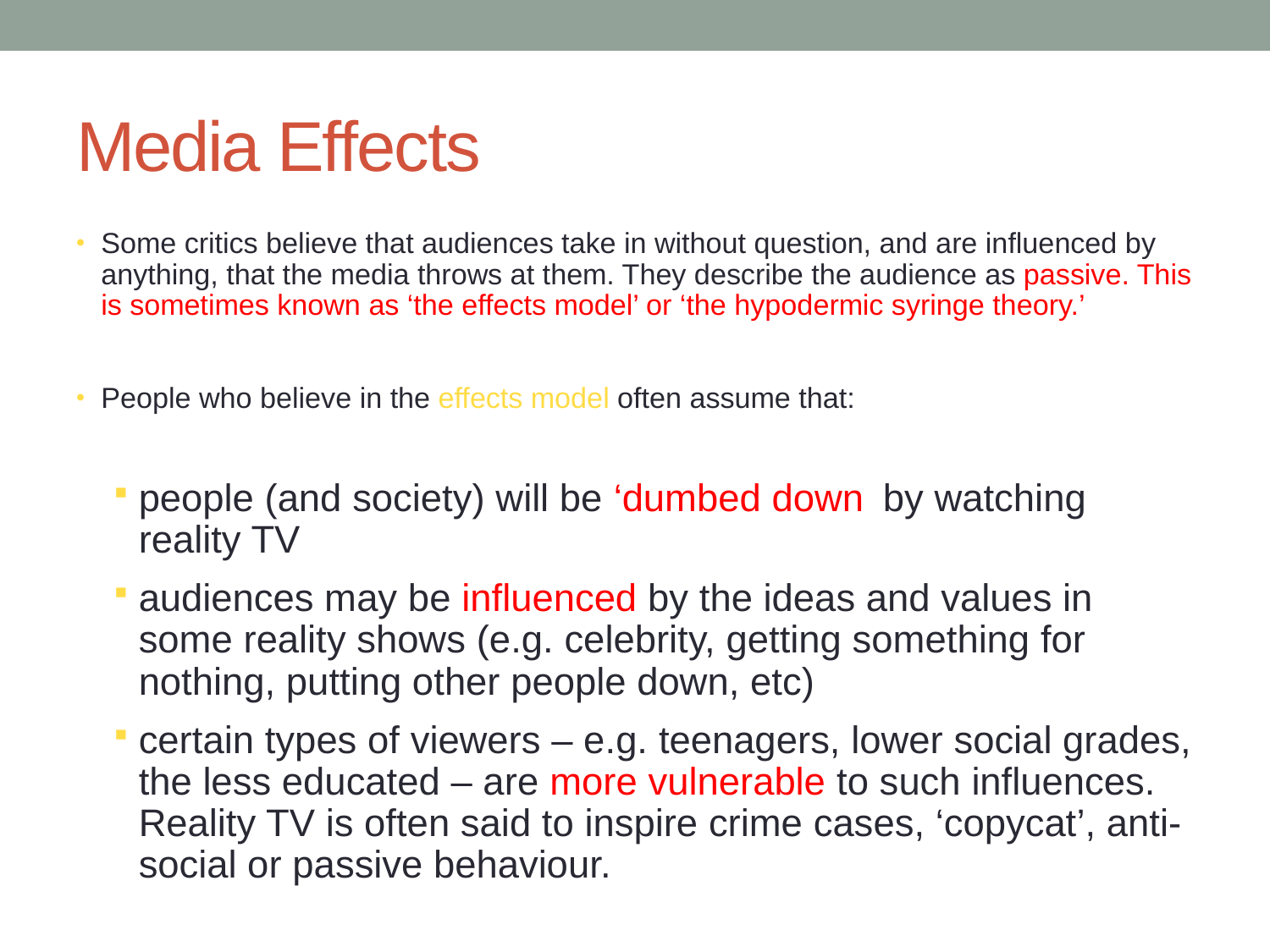

# Media Effects
Some critics believe that audiences take in without question, and are influenced by anything, that the media throws at them. They describe the audience as passive. This is sometimes known as ‘the effects model’ or ‘the hypodermic syringe theory.’

People who believe in the effects model often assume that:

people (and society) will be ‘dumbed down’ by watching reality TV
audiences may be influenced by the ideas and values in some reality shows (e.g. celebrity, getting something for nothing, putting other people down, etc)
certain types of viewers – e.g. teenagers, lower social grades, the less educated – are more vulnerable to such influences. Reality TV is often said to inspire crime cases, ‘copycat’, anti-social or passive behaviour.